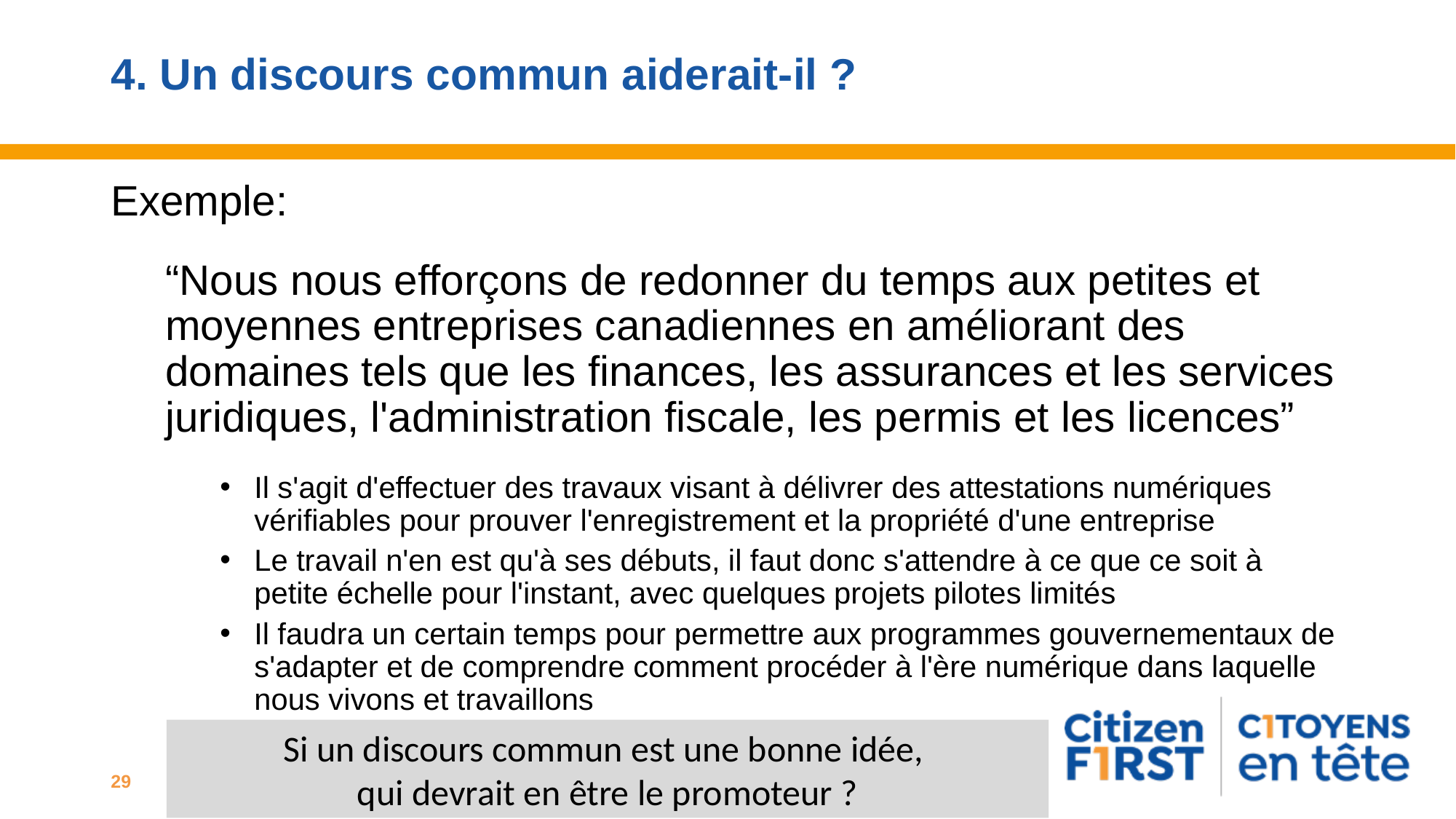

# 4. Un discours commun aiderait-il ?
Exemple:
“Nous nous efforçons de redonner du temps aux petites et moyennes entreprises canadiennes en améliorant des domaines tels que les finances, les assurances et les services juridiques, l'administration fiscale, les permis et les licences”
Il s'agit d'effectuer des travaux visant à délivrer des attestations numériques vérifiables pour prouver l'enregistrement et la propriété d'une entreprise
Le travail n'en est qu'à ses débuts, il faut donc s'attendre à ce que ce soit à petite échelle pour l'instant, avec quelques projets pilotes limités
Il faudra un certain temps pour permettre aux programmes gouvernementaux de s'adapter et de comprendre comment procéder à l'ère numérique dans laquelle nous vivons et travaillons
Si un discours commun est une bonne idée,
qui devrait en être le promoteur ?
29